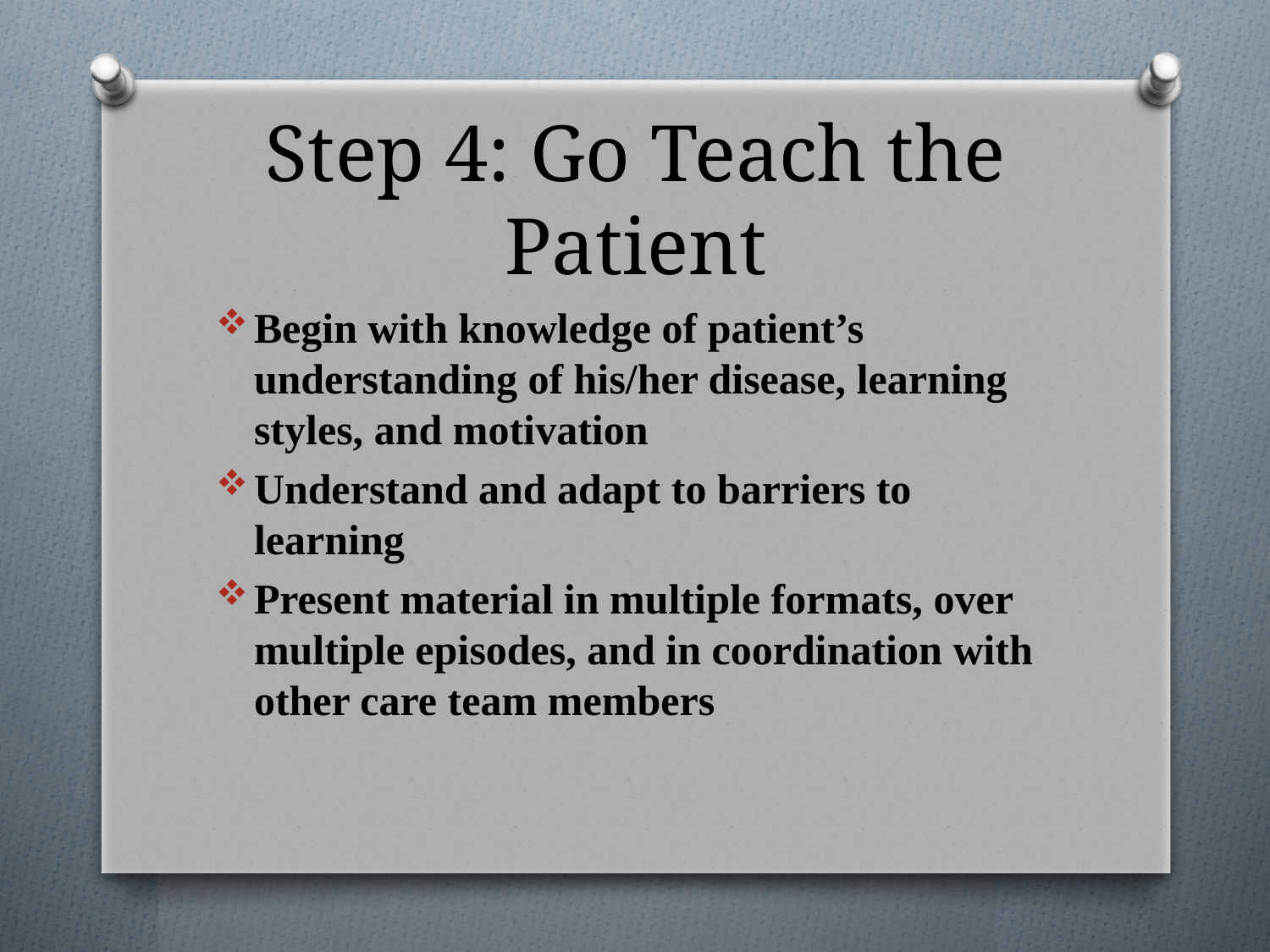

# Step 4: Go Teach the Patient
Begin with knowledge of patient’s understanding of his/her disease, learning styles, and motivation
Understand and adapt to barriers to learning
Present material in multiple formats, over multiple episodes, and in coordination with other care team members